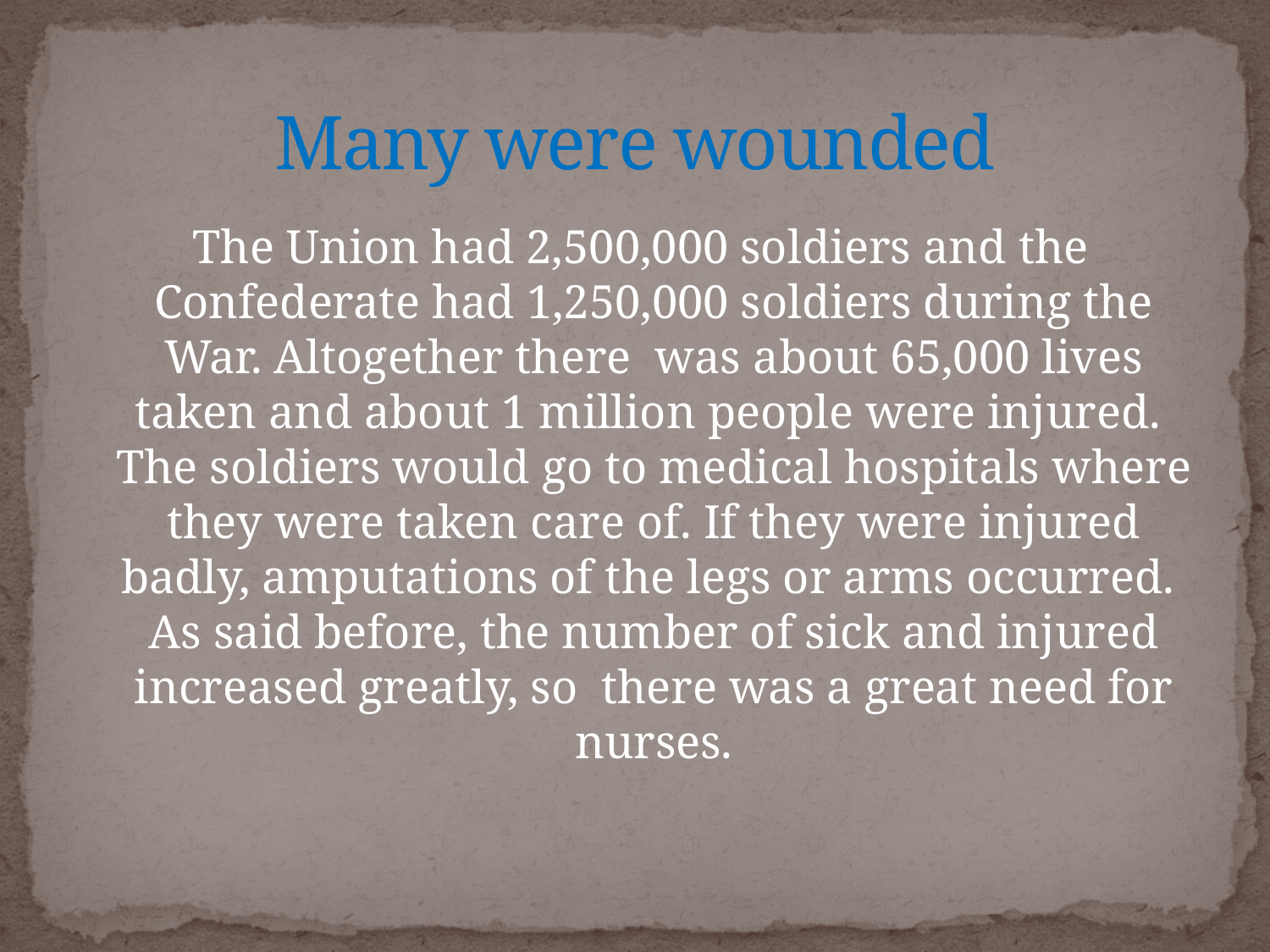

# Many were wounded
 The Union had 2,500,000 soldiers and the Confederate had 1,250,000 soldiers during the War. Altogether there  was about 65,000 lives taken and about 1 million people were injured.  The soldiers would go to medical hospitals where they were taken care of. If they were injured badly, amputations of the legs or arms occurred.  As said before, the number of sick and injured increased greatly, so  there was a great need for nurses.